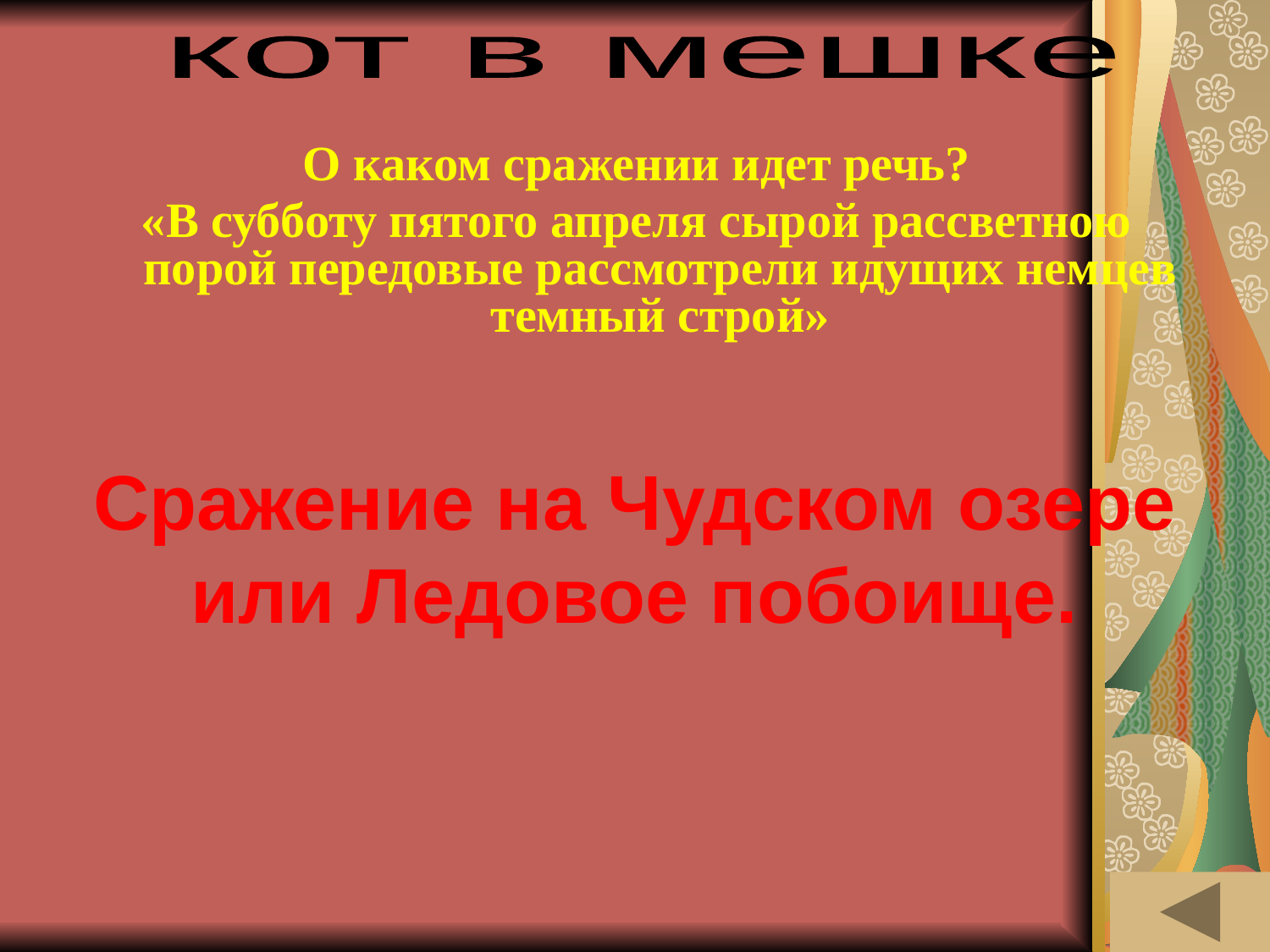

кот в мешке
# ОДЕЖДА В РАЗНЫЕ ВРЕМЁНА (60)
О каком сражении идет речь?
«В субботу пятого апреля сырой рассветною порой передовые рассмотрели идущих немцев темный строй»
Сражение на Чудском озере или Ледовое побоище.